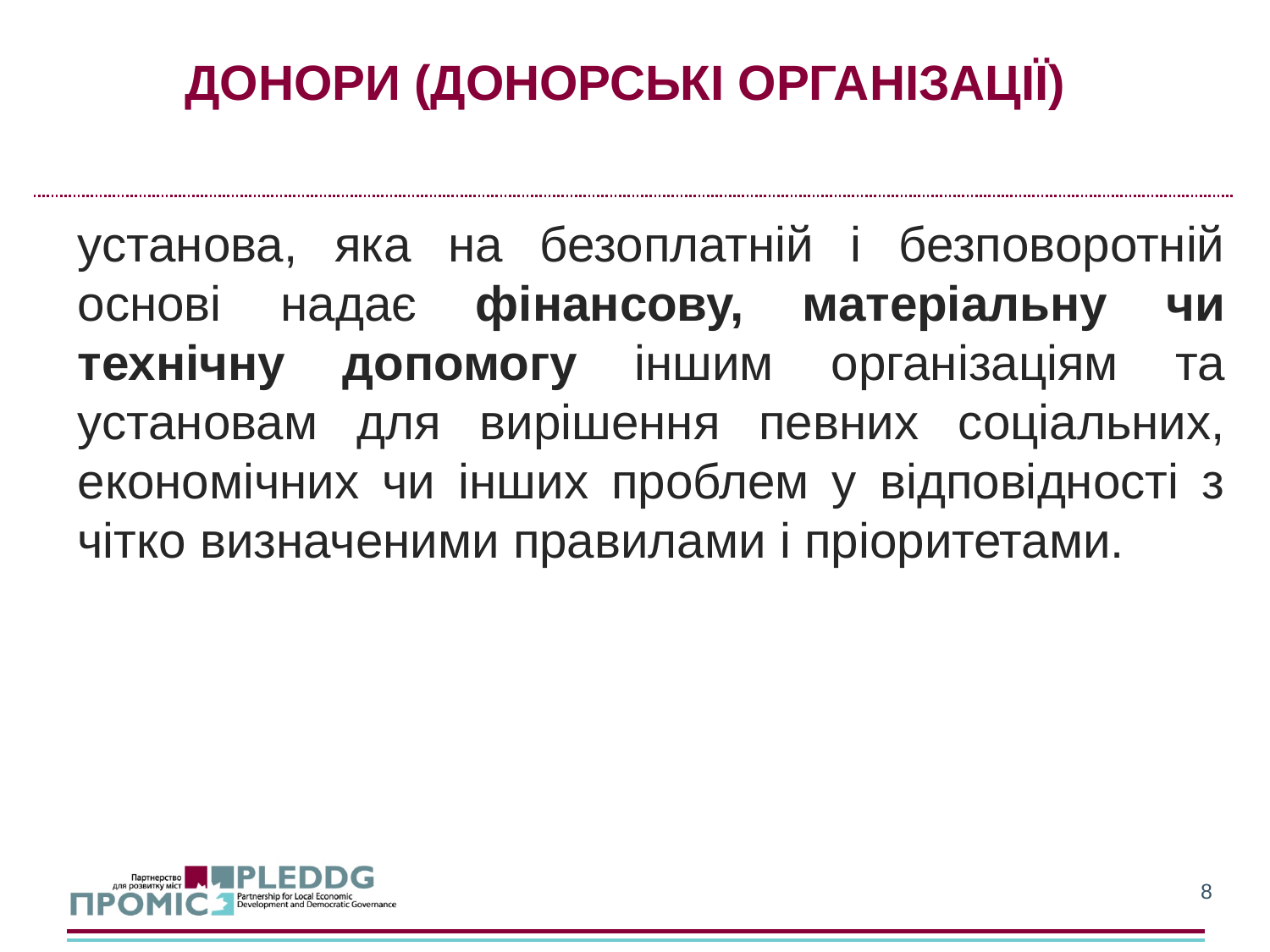

# ДОНОРИ (Донорські організації)
установа, яка на безоплатній і безповоротній основі надає фінансову, матеріальну чи технічну допомогу іншим організаціям та установам для вирішення певних соціальних, економічних чи інших проблем у відповідності з чітко визначеними правилами і пріоритетами.